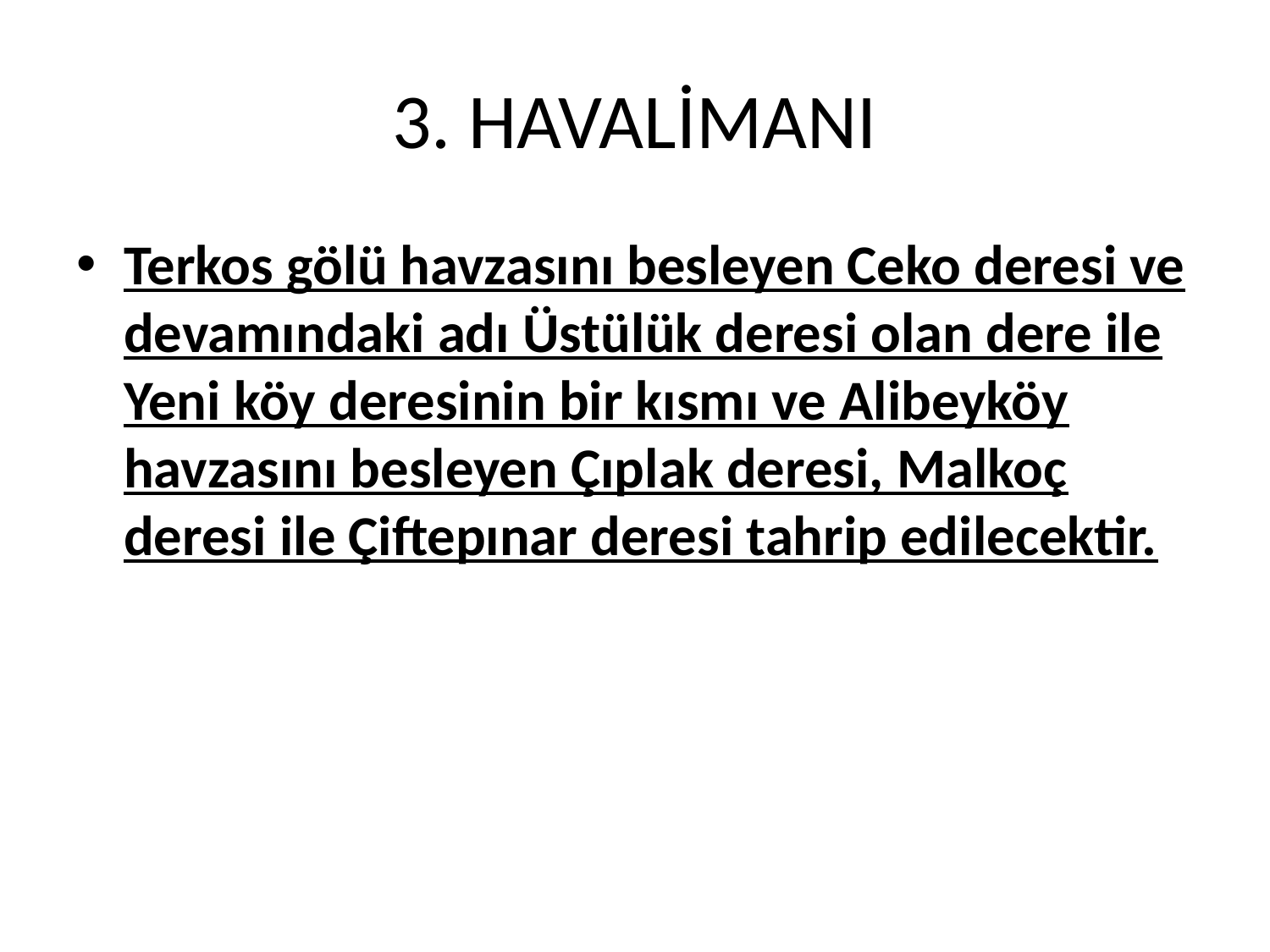

# 3. HAVALİMANI
Terkos gölü havzasını besleyen Ceko deresi ve devamındaki adı Üstülük deresi olan dere ile Yeni köy deresinin bir kısmı ve Alibeyköy havzasını besleyen Çıplak deresi, Malkoç deresi ile Çiftepınar deresi tahrip edilecektir.